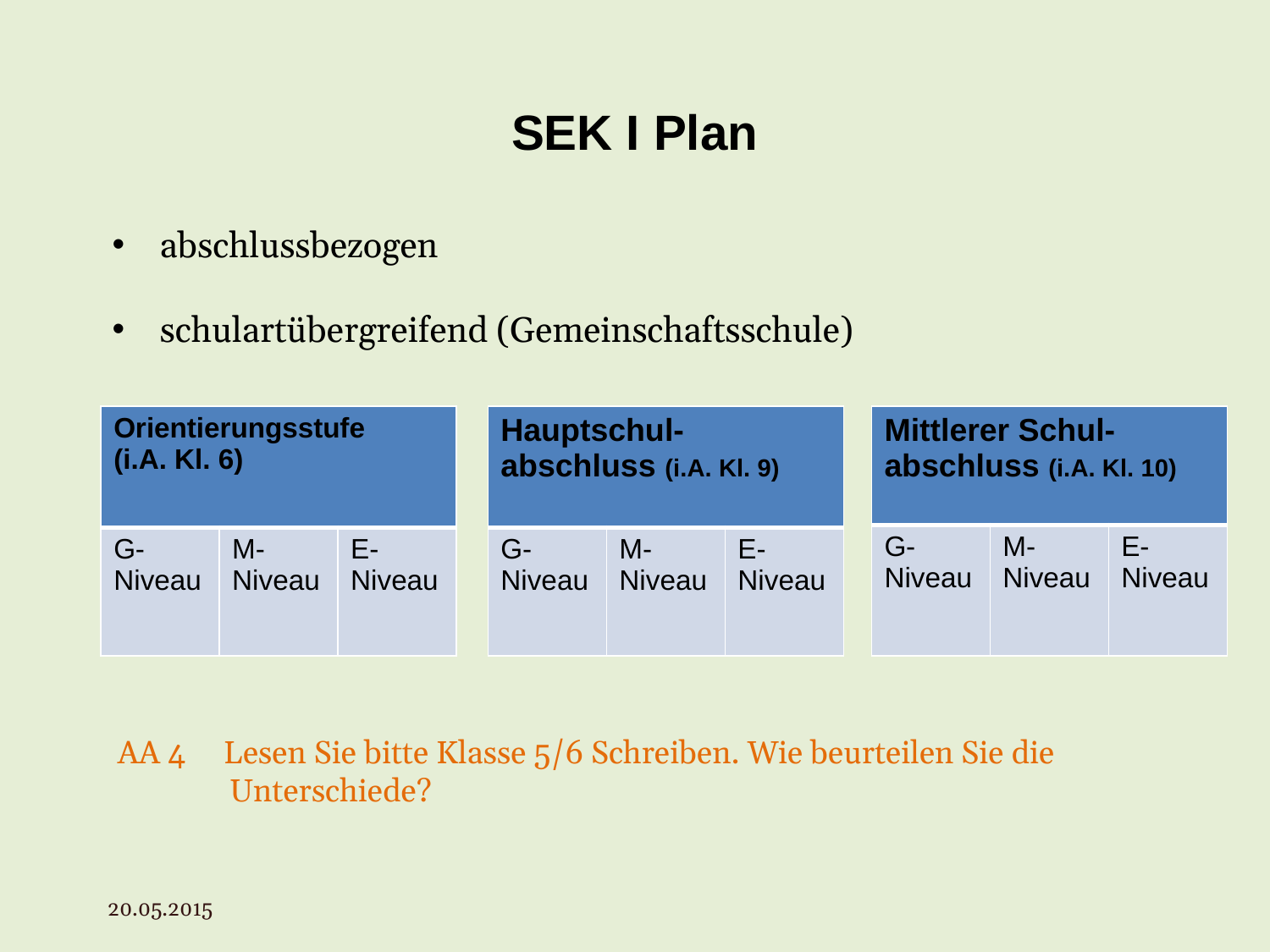

# SEK I Plan
abschlussbezogen

schulartübergreifend (Gemeinschaftsschule)

| Orientierungsstufe (i.A. Kl. 6) |  |  |
| --- | --- | --- |
| G-Niveau | M-Niveau | E-Niveau |
| Hauptschul-abschluss (i.A. Kl. 9) |  |  |
| --- | --- | --- |
| G-Niveau | M-Niveau | E-Niveau |
| Mittlerer Schul-abschluss (i.A. Kl. 10) |  |  |
| --- | --- | --- |
| G-Niveau | M-Niveau | E-Niveau |
AA 4     Lesen Sie bitte Klasse 5/6 Schreiben. Wie beurteilen Sie die     Unterschiede?
20.05.2015